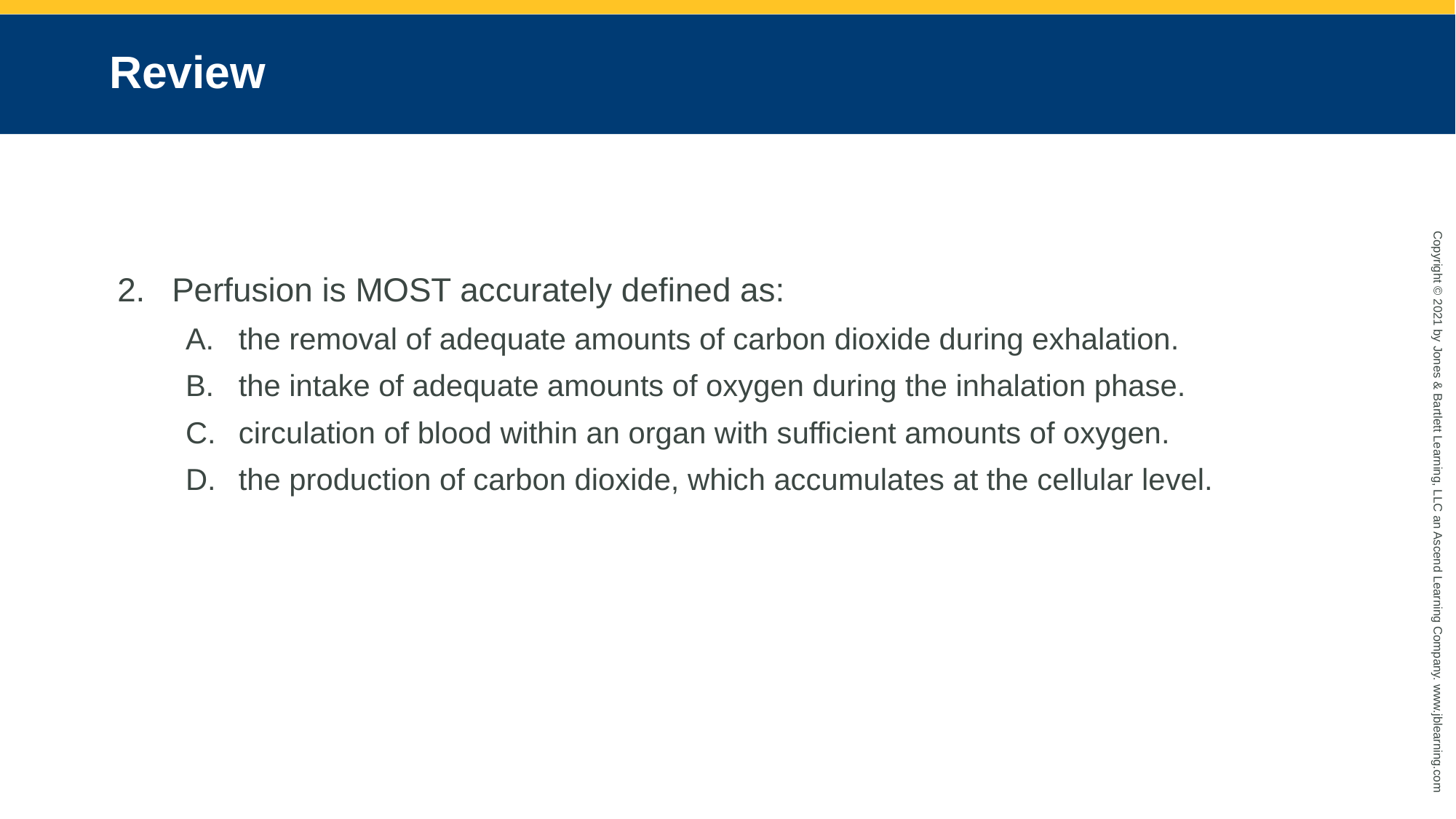

# Review
Perfusion is MOST accurately defined as:
the removal of adequate amounts of carbon dioxide during exhalation.
the intake of adequate amounts of oxygen during the inhalation phase.
circulation of blood within an organ with sufficient amounts of oxygen.
the production of carbon dioxide, which accumulates at the cellular level.